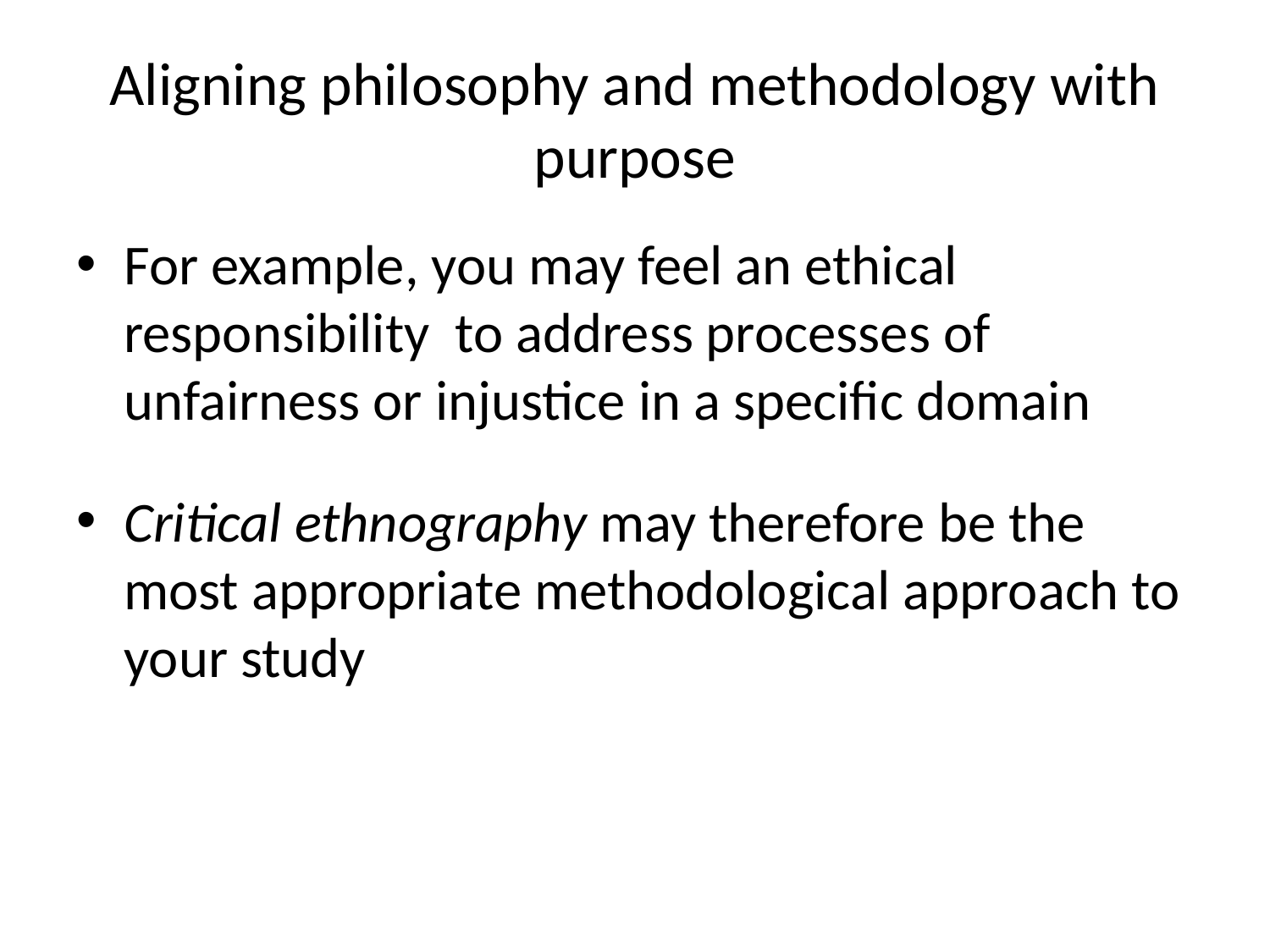

# Aligning philosophy and methodology with purpose
For example, you may feel an ethical responsibility  to address processes of unfairness or injustice in a specific domain
Critical ethnography may therefore be the most appropriate methodological approach to your study